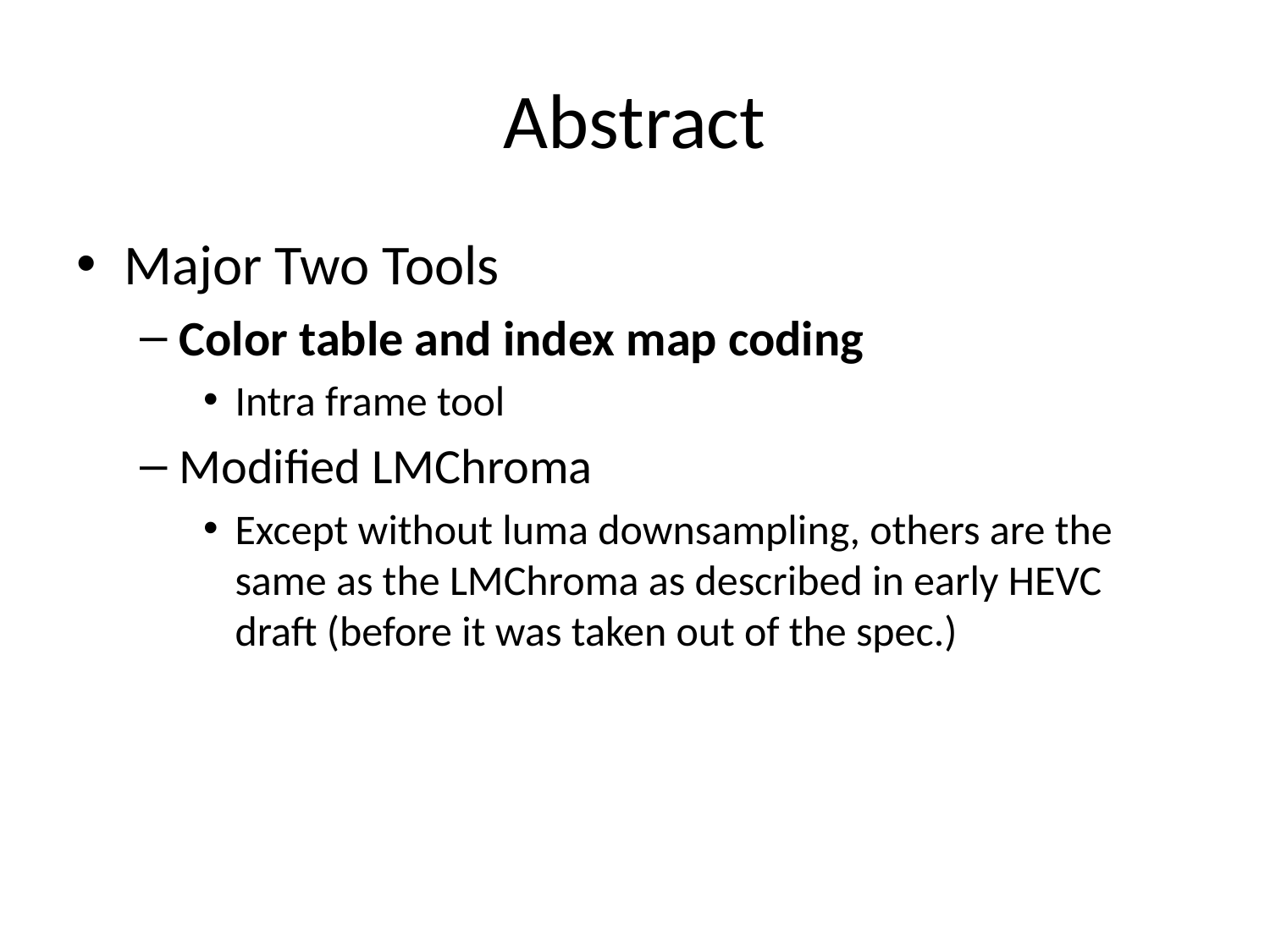

# Abstract
Major Two Tools
Color table and index map coding
Intra frame tool
Modified LMChroma
Except without luma downsampling, others are the same as the LMChroma as described in early HEVC draft (before it was taken out of the spec.)